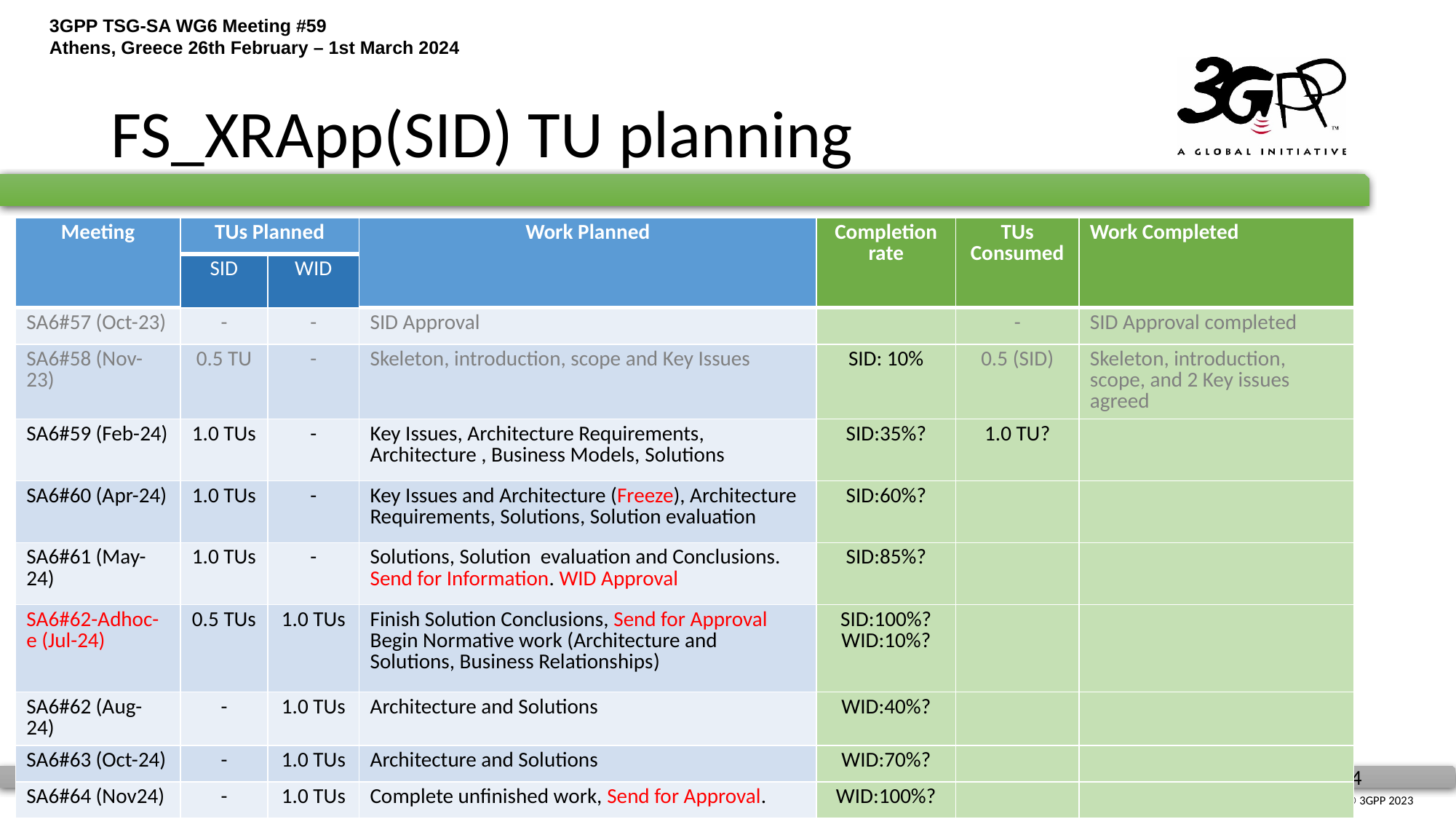

# FS_XRApp(SID) TU planning
| Meeting | TUs Planned |  | Work Planned | Completion rate | TUs Consumed | Work Completed |
| --- | --- | --- | --- | --- | --- | --- |
|  | SID | WID |  |  |  |  |
| SA6#57 (Oct-23) | - | - | SID Approval |  | - | SID Approval completed |
| SA6#58 (Nov-23) | 0.5 TU | - | Skeleton, introduction, scope and Key Issues | SID: 10% | 0.5 (SID) | Skeleton, introduction, scope, and 2 Key issues agreed |
| SA6#59 (Feb-24) | 1.0 TUs | - | Key Issues, Architecture Requirements, Architecture , Business Models, Solutions | SID:35%? | 1.0 TU? |  |
| SA6#60 (Apr-24) | 1.0 TUs | - | Key Issues and Architecture (Freeze), Architecture Requirements, Solutions, Solution evaluation | SID:60%? |  |  |
| SA6#61 (May-24) | 1.0 TUs | - | Solutions, Solution evaluation and Conclusions. Send for Information. WID Approval | SID:85%? |  |  |
| SA6#62-Adhoc-e (Jul-24) | 0.5 TUs | 1.0 TUs | Finish Solution Conclusions, Send for Approval Begin Normative work (Architecture and Solutions, Business Relationships) | SID:100%? WID:10%? |  |  |
| SA6#62 (Aug-24) | - | 1.0 TUs | Architecture and Solutions | WID:40%? |  |  |
| SA6#63 (Oct-24) | - | 1.0 TUs | Architecture and Solutions | WID:70%? |  |  |
| SA6#64 (Nov24) | - | 1.0 TUs | Complete unfinished work, Send for Approval. | WID:100%? |  |  |
| Total | 4 TUs | 4 TUs |  |  | 0.5 TUs |  |